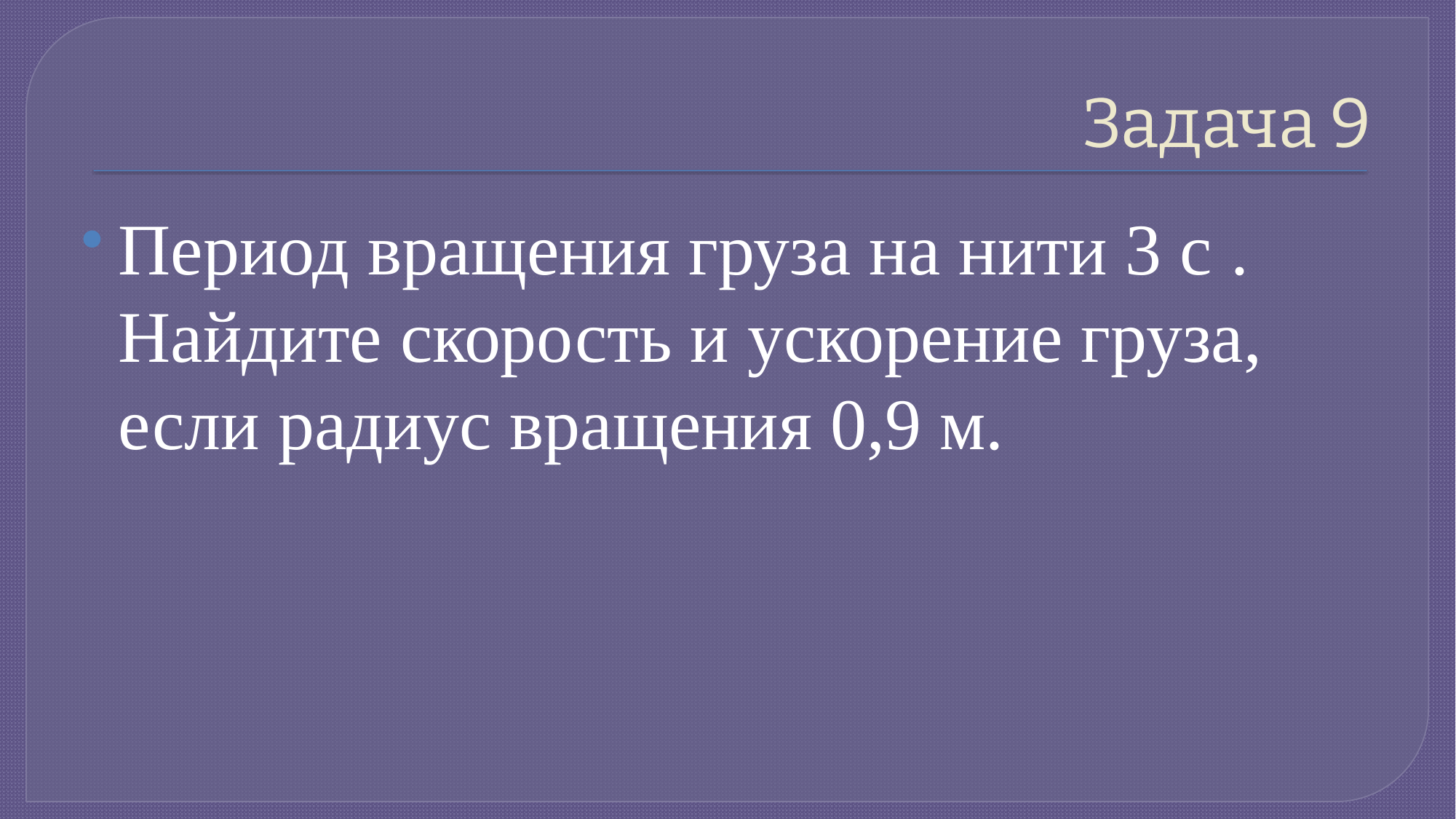

# Задача 9
Период вращения груза на нити 3 с . Найдите скорость и ускорение груза, если радиус вращения 0,9 м.